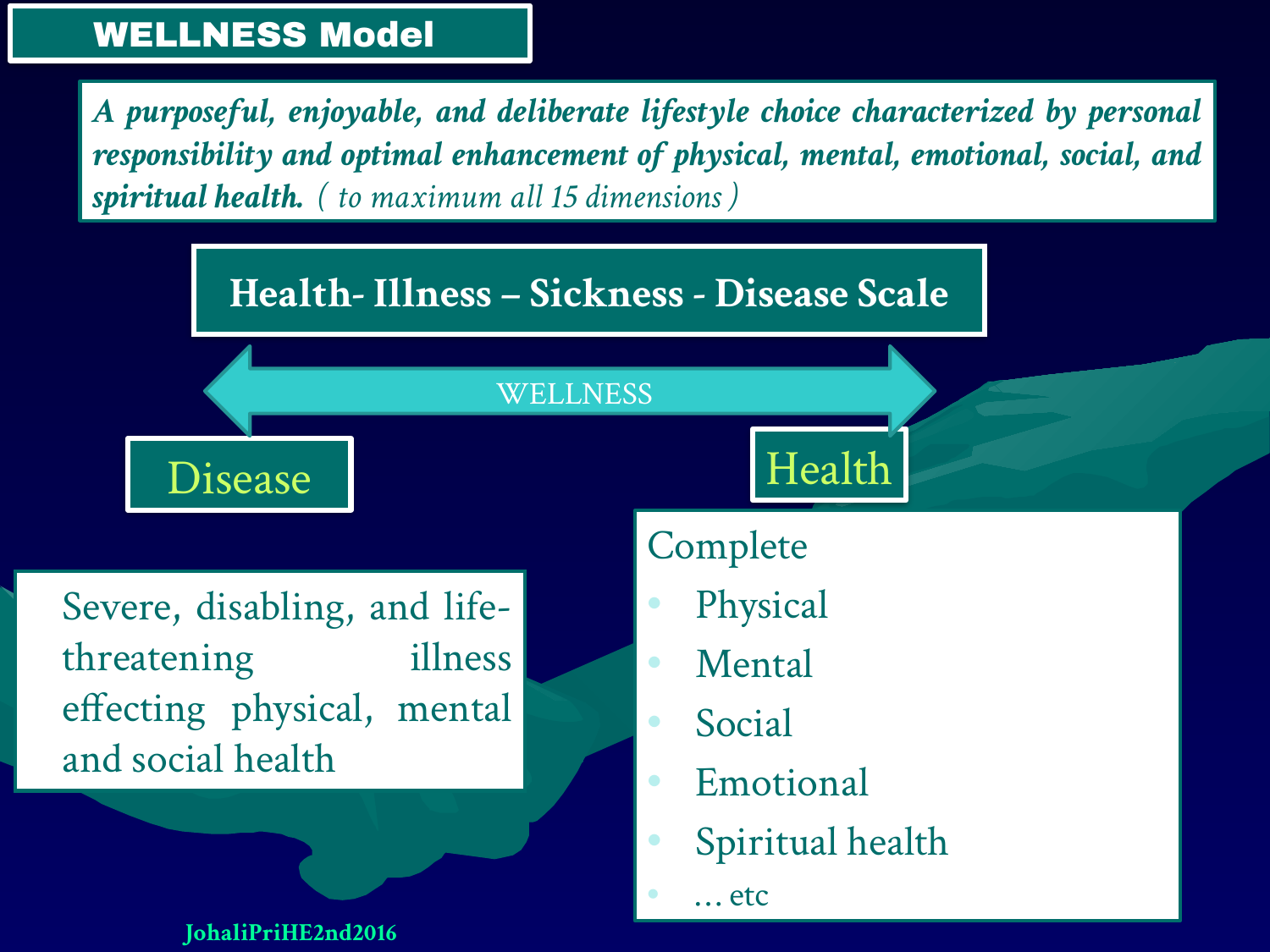

WELLNESS Model
A purposeful, enjoyable, and deliberate lifestyle choice characterized by personal responsibility and optimal enhancement of physical, mental, emotional, social, and spiritual health.  ( to maximum all 15 dimensions )
# Health- Illness – Sickness - Disease Scale
WELLNESS
Health
Disease
Complete
Physical
Mental
Social
Emotional
Spiritual health
… etc

	Severe, disabling, and life-threatening illness effecting physical, mental and social health
JohaliPriHE2nd2016